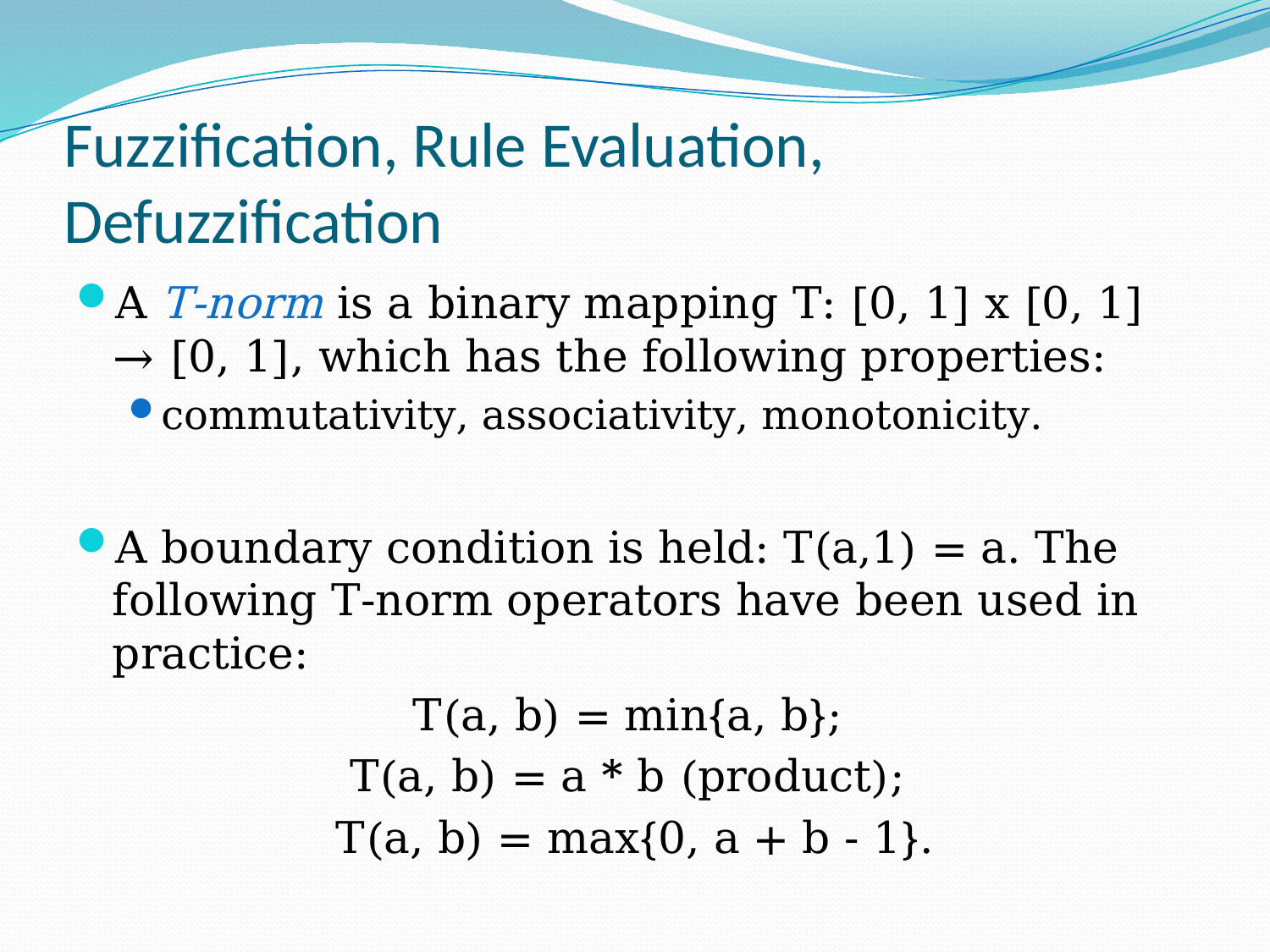

# Fuzzification, Rule Evaluation, Defuzzification
A T-norm is a binary mapping T: [0, 1] x [0, 1] → [0, 1], which has the following properties:
commutativity, associativity, monotonicity.

A boundary condition is held: T(a,1) = a. The following T-norm operators have been used in practice:
T(a, b) = min{a, b};
T(a, b) = a * b (product);
T(a, b) = max{0, a + b - 1}.